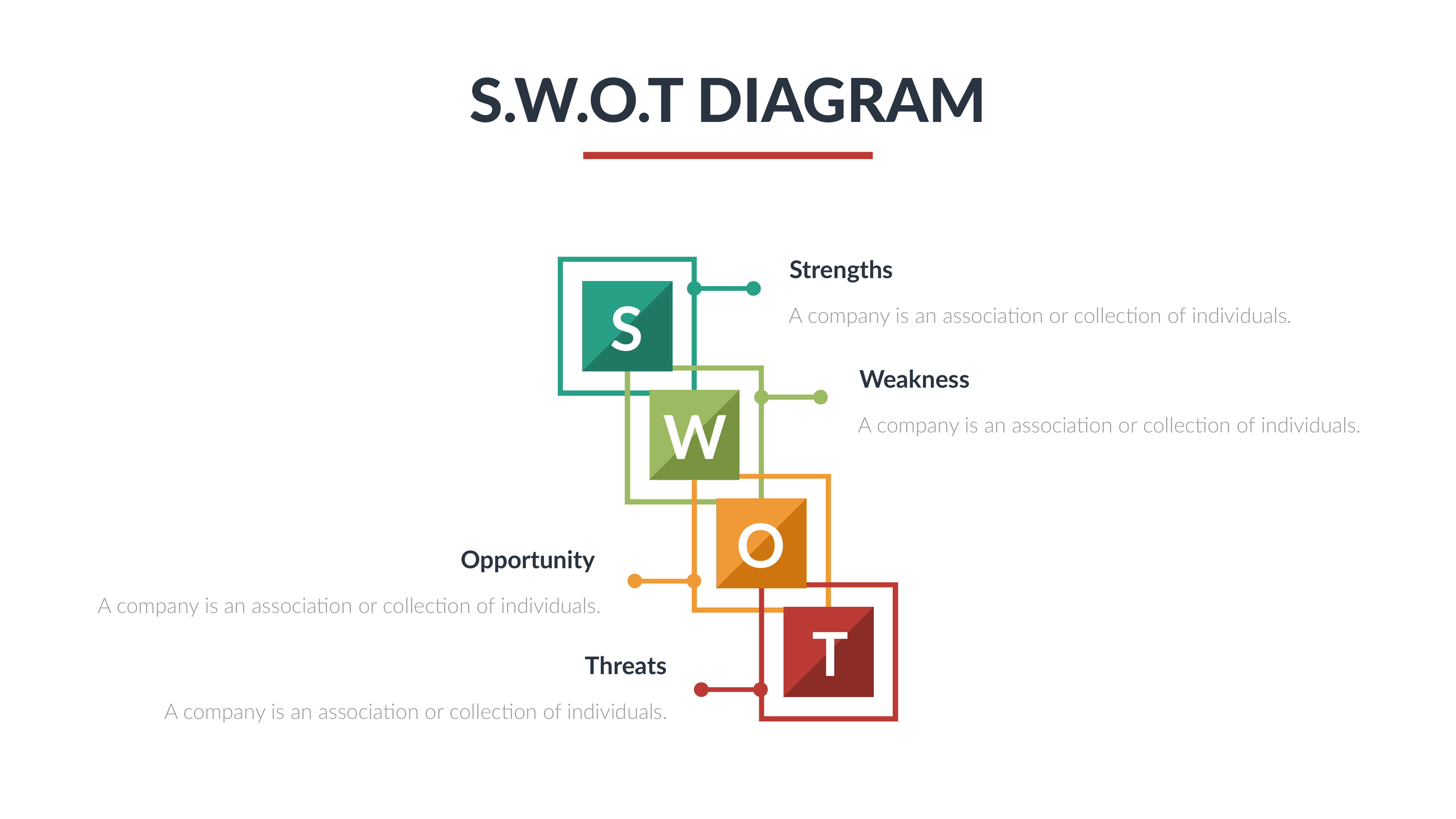

S.W.O.T DIAGRAM

Strengths
A company is an association or collection of individuals.

S
Weakness
A company is an association or collection of individuals.

W

O
Opportunity
A company is an association or collection of individuals.

T
Threats
A company is an association or collection of individuals.